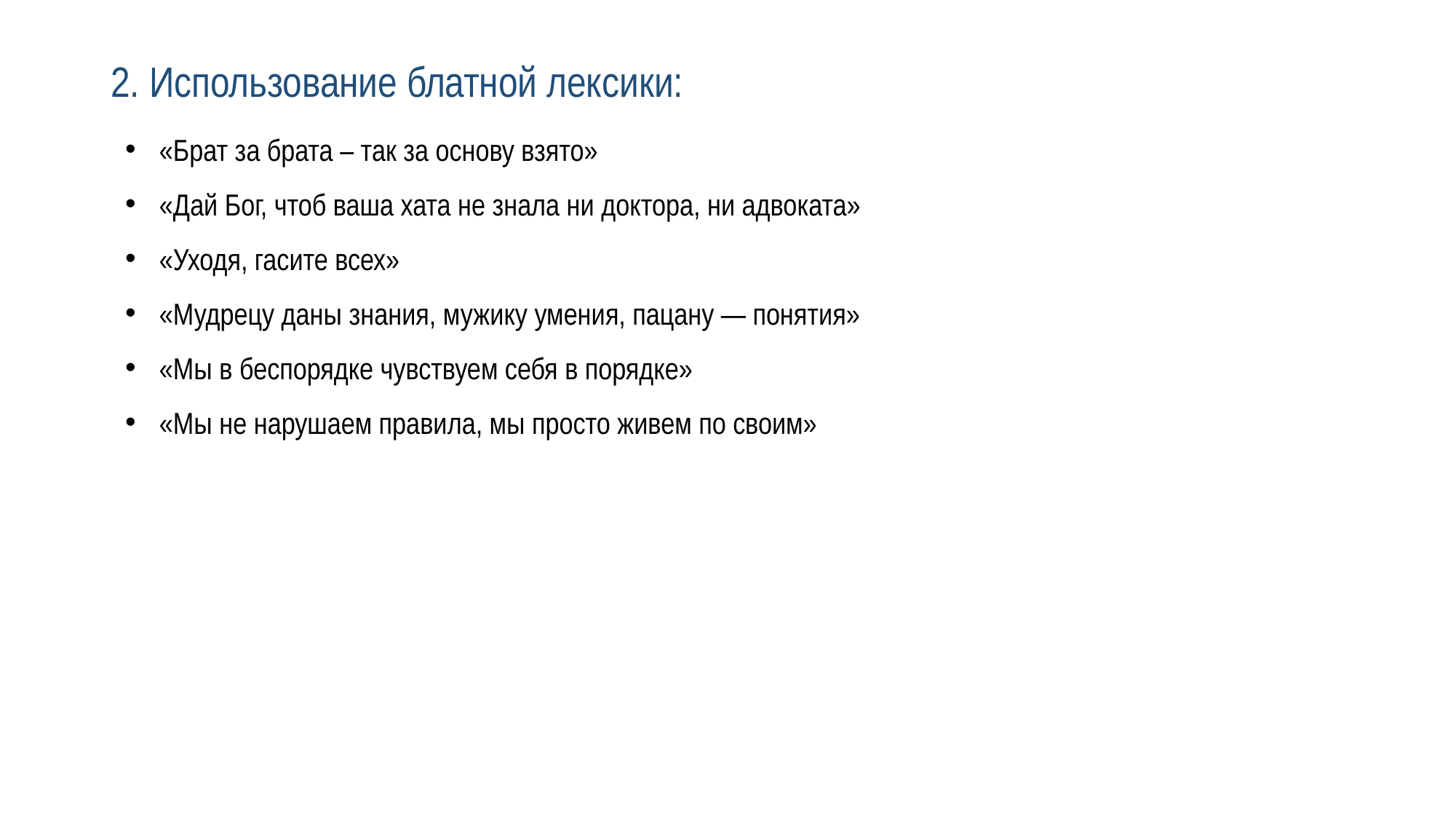

# 2. Использование блатной лексики:
«Брат за брата – так за основу взято»
«Дай Бог, чтоб ваша хата не знала ни доктора, ни адвоката»
«Уходя, гасите всех»
«Мудрецу даны знания, мужику умения, пацану — понятия»
«Мы в беспорядке чувствуем себя в порядке»
«Мы не нарушаем правила, мы просто живем по своим»